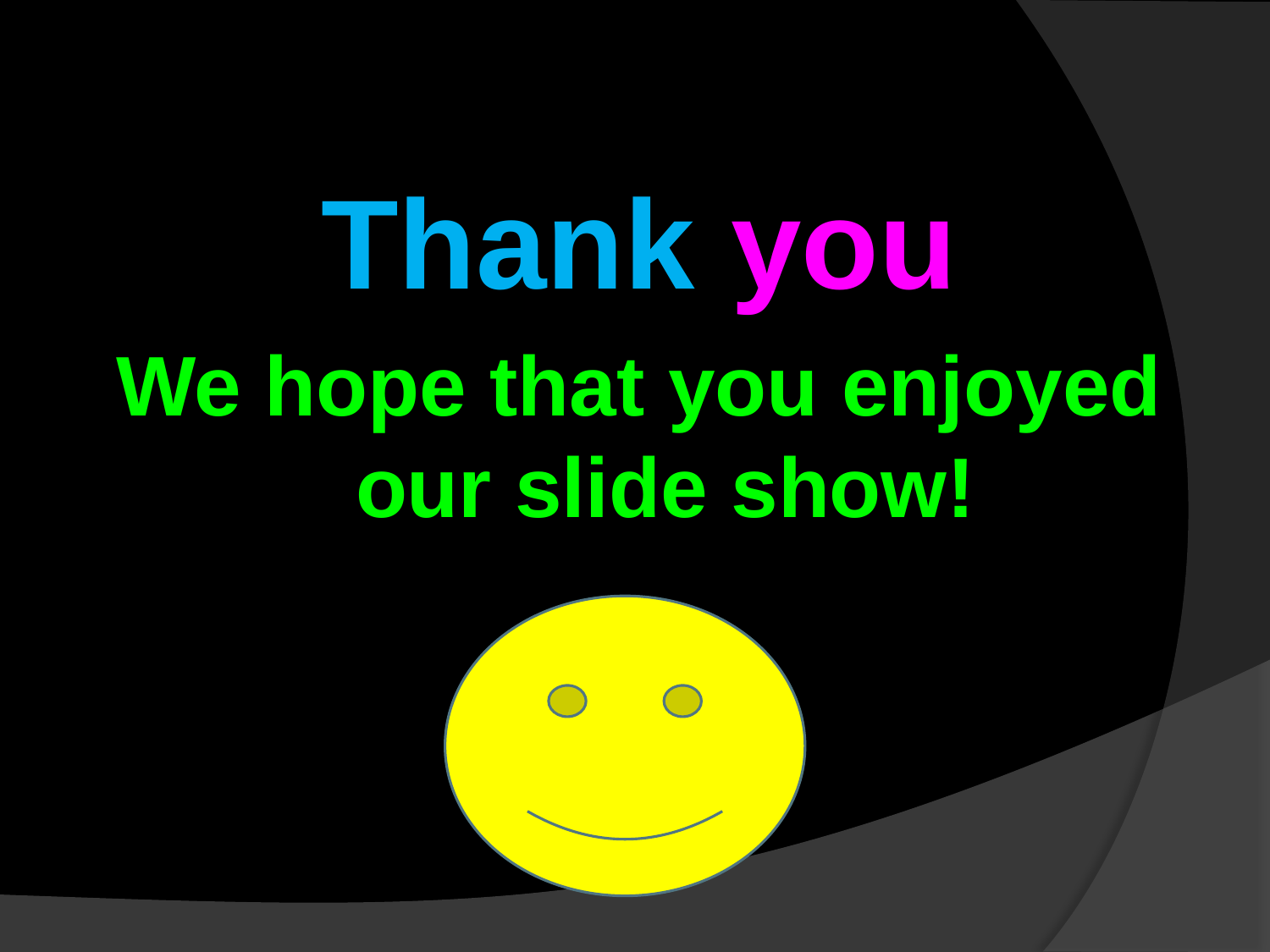

#
Thank you
We hope that you enjoyed our slide show!